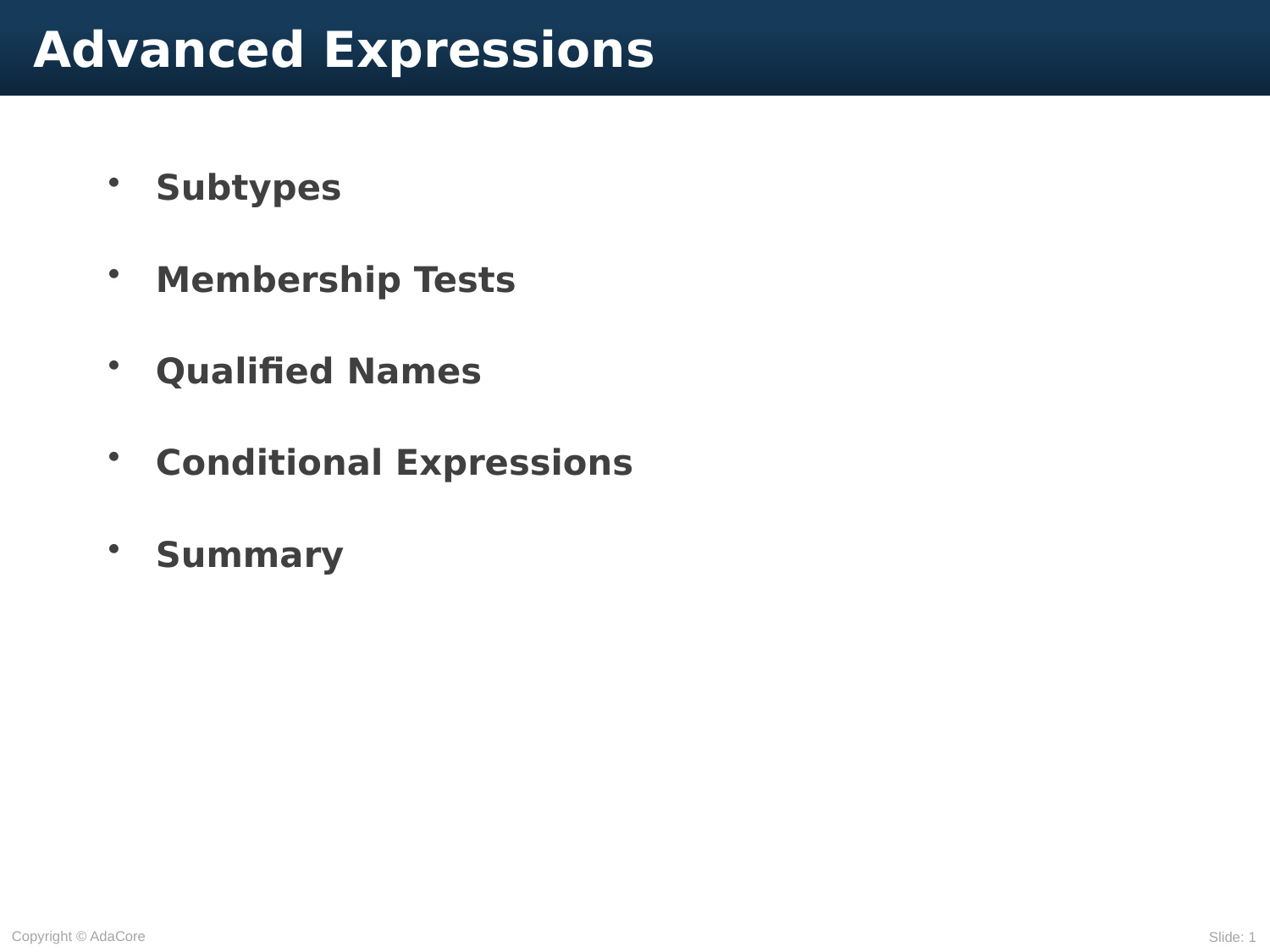

# Advanced Expressions
Subtypes
Membership Tests
Qualified Names
Conditional Expressions
Summary